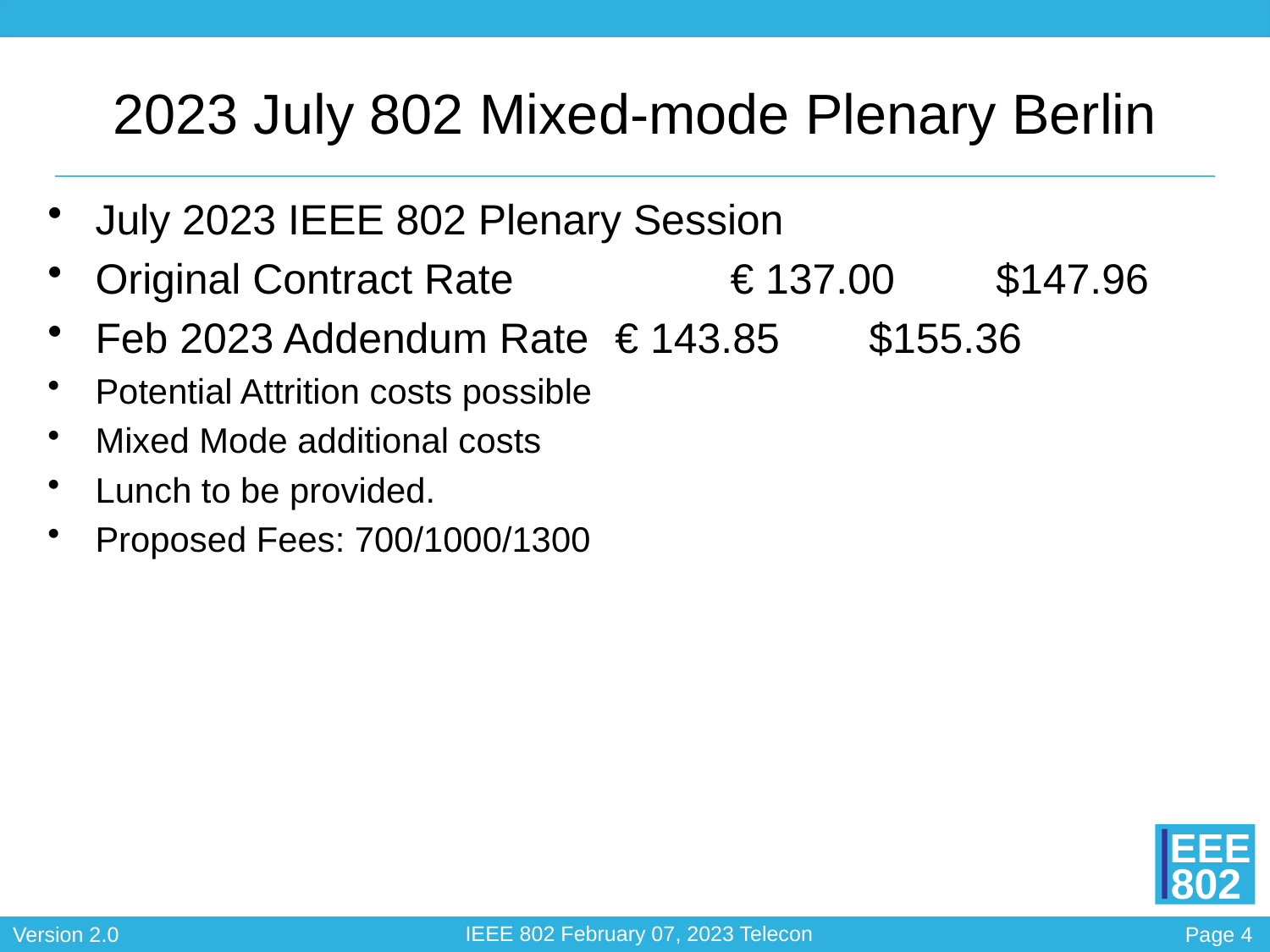

# 2023 July 802 Mixed-mode Plenary Berlin
July 2023 IEEE 802 Plenary Session
Original Contract Rate	 	€ 137.00 	 $147.96
Feb 2023 Addendum Rate	 € 143.85 	 $155.36
Potential Attrition costs possible
Mixed Mode additional costs
Lunch to be provided.
Proposed Fees: 700/1000/1300